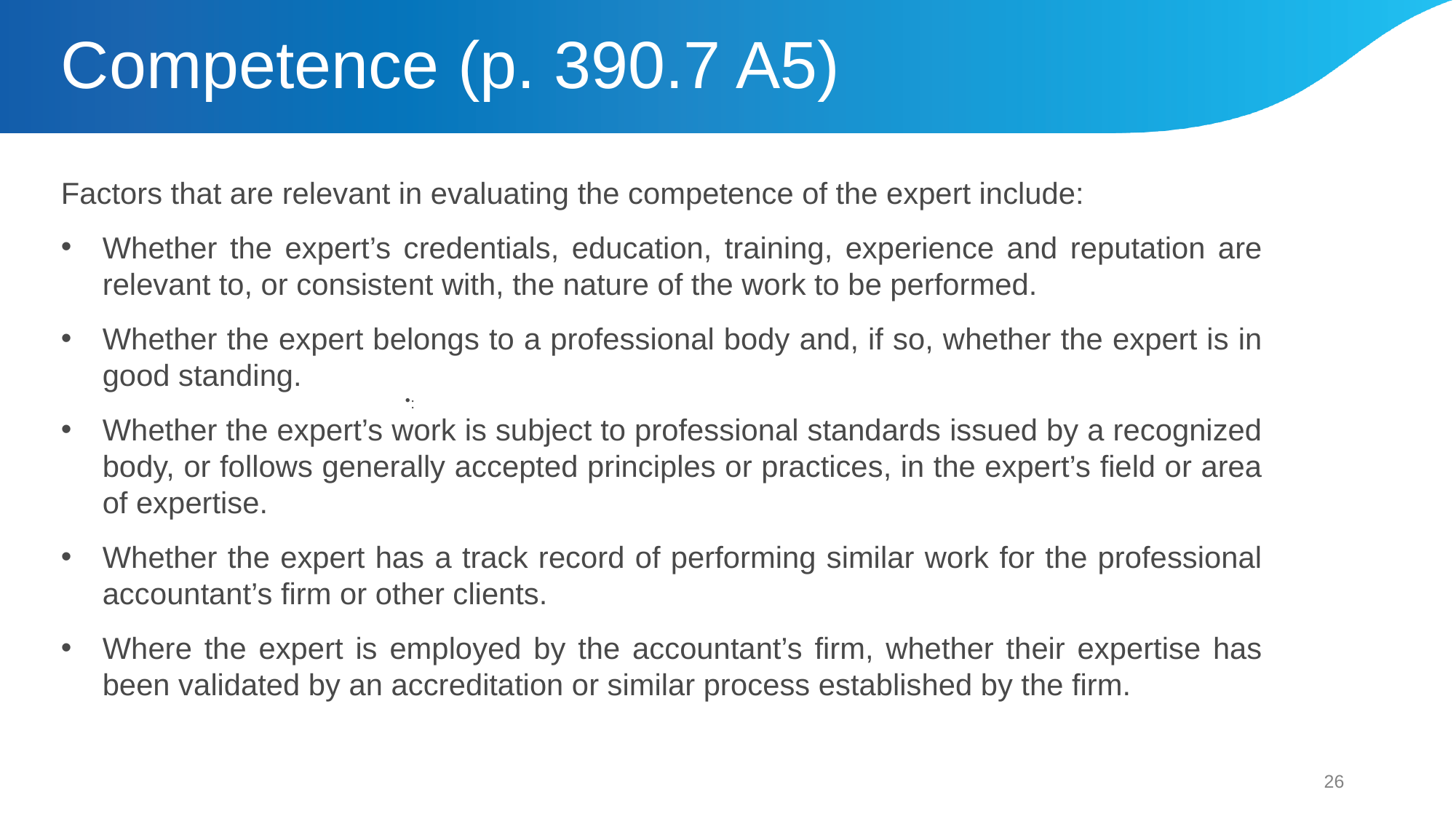

# Competence (p. 390.7 A5)
Factors that are relevant in evaluating the competence of the expert include:
Whether the expert’s credentials, education, training, experience and reputation are relevant to, or consistent with, the nature of the work to be performed.
Whether the expert belongs to a professional body and, if so, whether the expert is in good standing.
Whether the expert’s work is subject to professional standards issued by a recognized body, or follows generally accepted principles or practices, in the expert’s field or area of expertise.
Whether the expert has a track record of performing similar work for the professional accountant’s firm or other clients.
Where the expert is employed by the accountant’s firm, whether their expertise has been validated by an accreditation or similar process established by the firm.

:
26